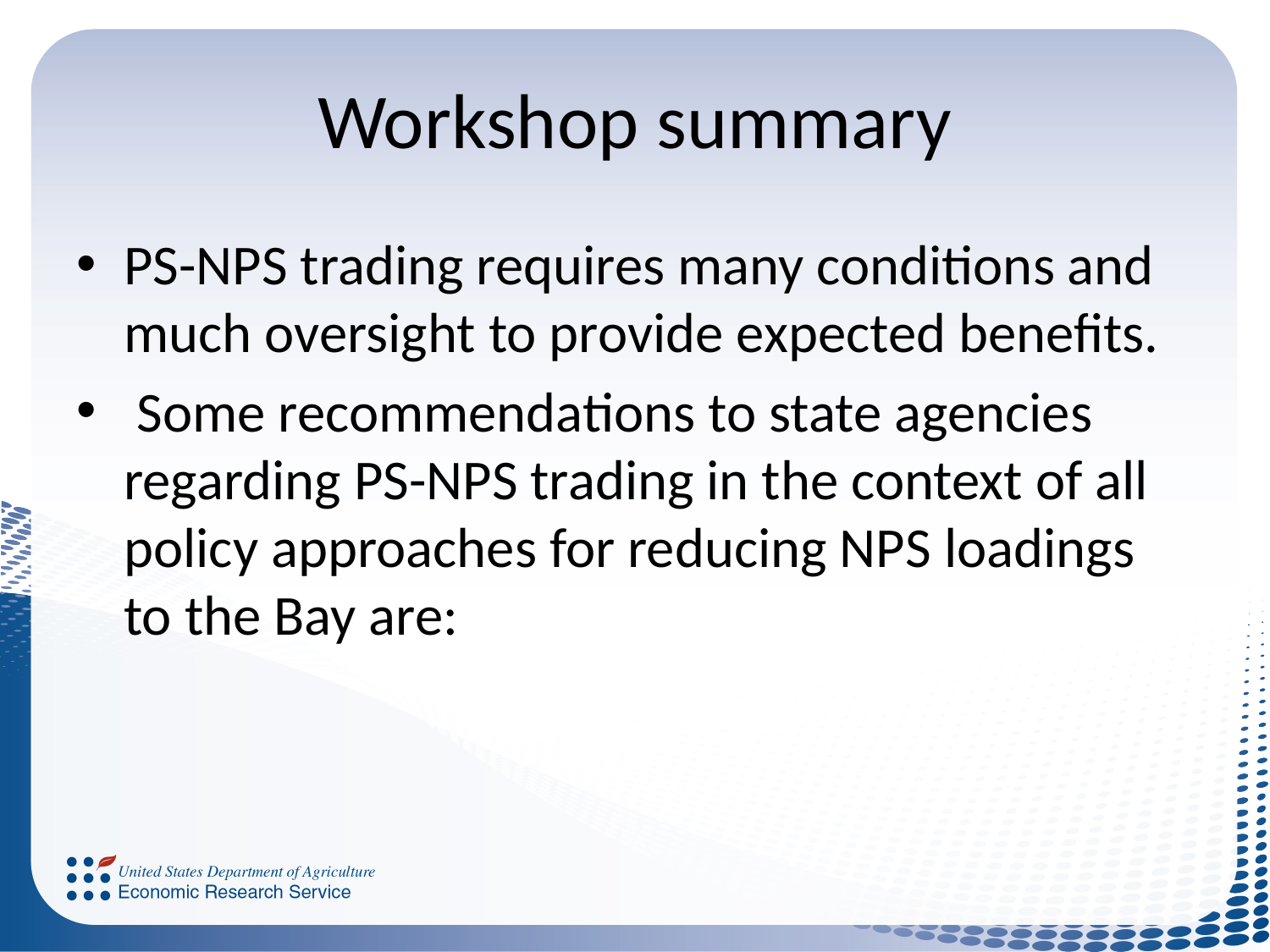

# Workshop summary
PS-NPS trading requires many conditions and much oversight to provide expected benefits.
 Some recommendations to state agencies regarding PS-NPS trading in the context of all policy approaches for reducing NPS loadings to the Bay are: